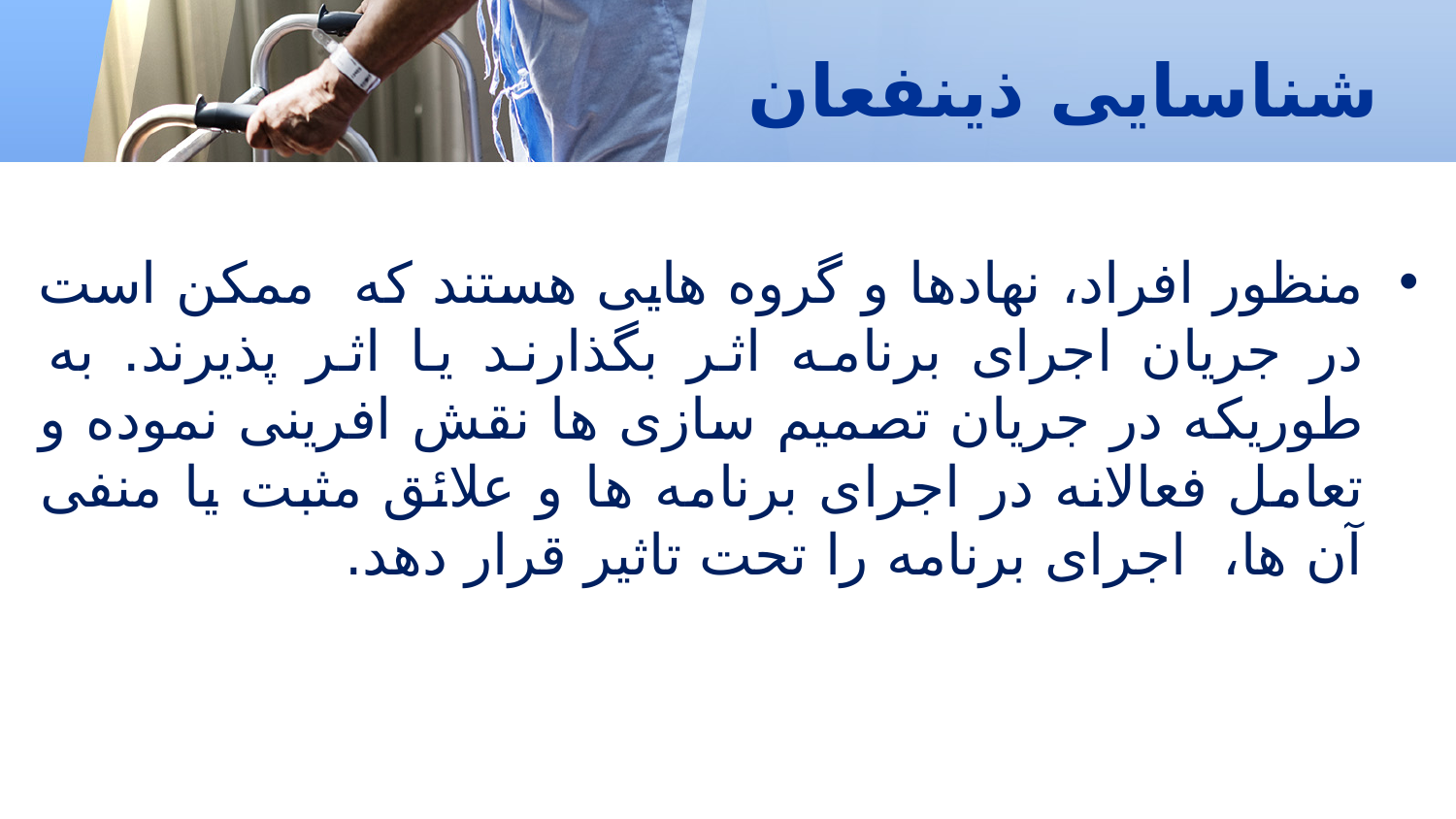

# شناسایی ذینفعان
منظور افراد، نهادها و گروه هایی هستند که  ممکن است در جریان اجرای برنامه اثر بگذارند یا اثر پذیرند. به طوریکه در جریان تصمیم سازی ها نقش افرینی نموده و تعامل فعالانه در اجرای برنامه ها و علائق مثبت یا منفی آن ها،  اجرای برنامه را تحت تاثیر قرار دهد.